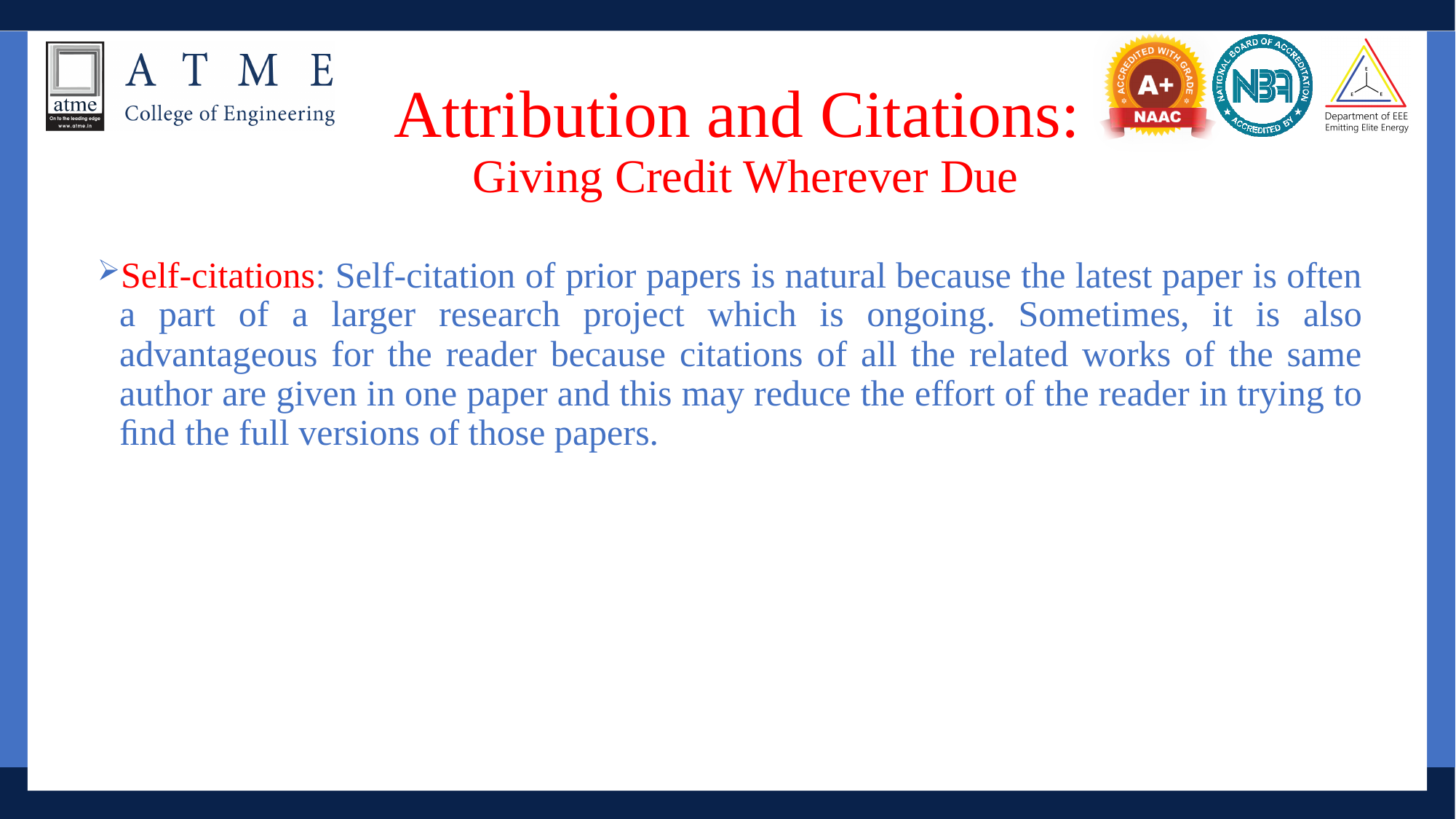

# Attribution and Citations: Giving Credit Wherever Due
Self-citations: Self-citation of prior papers is natural because the latest paper is often a part of a larger research project which is ongoing. Sometimes, it is also advantageous for the reader because citations of all the related works of the same author are given in one paper and this may reduce the effort of the reader in trying to ﬁnd the full versions of those papers.